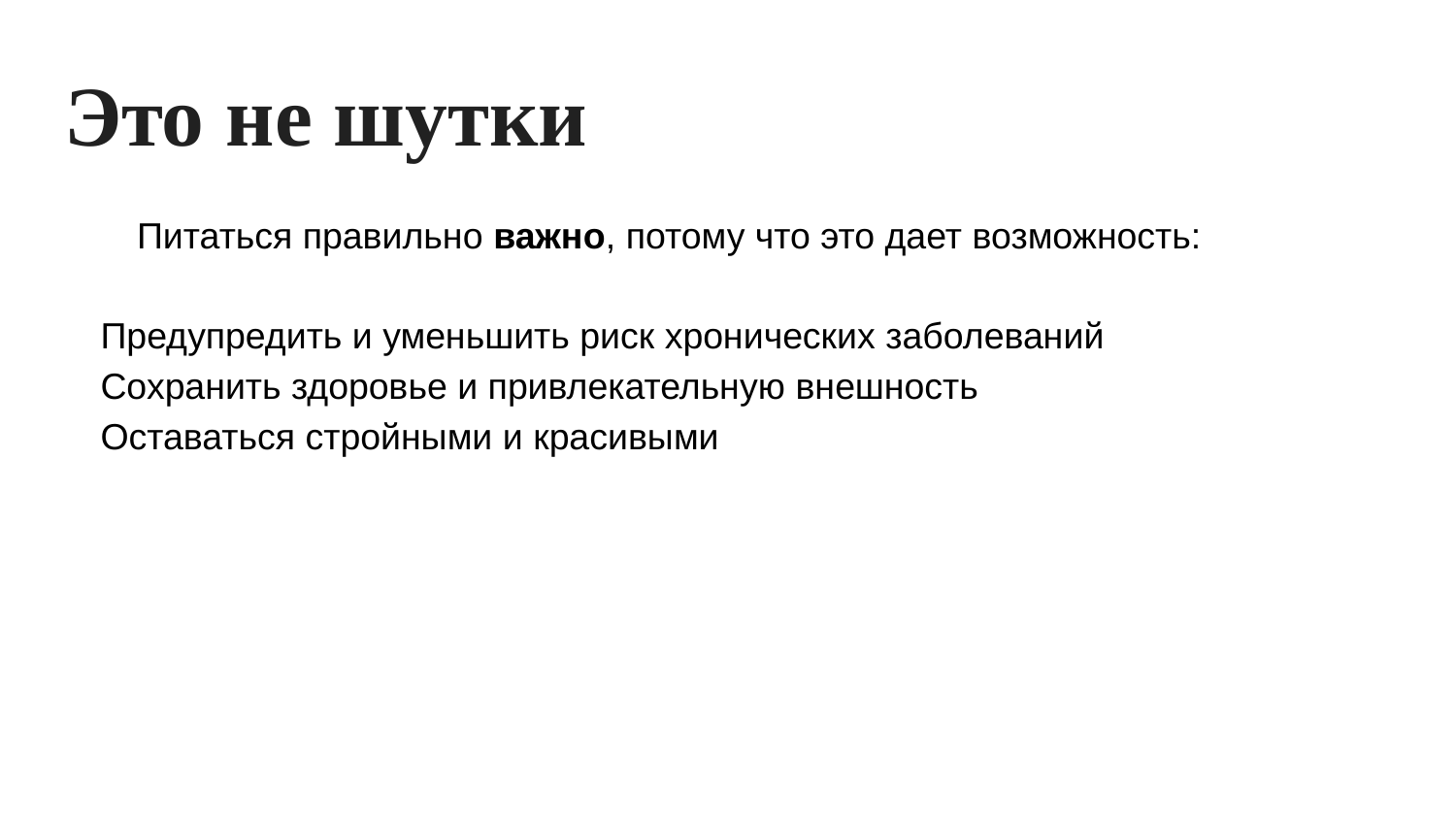

# Это не шутки
Питаться правильно важно, потому что это дает возможность:

Предупредить и уменьшить риск хронических заболеваний
Сохранить здоровье и привлекательную внешность
Оставаться стройными и красивыми